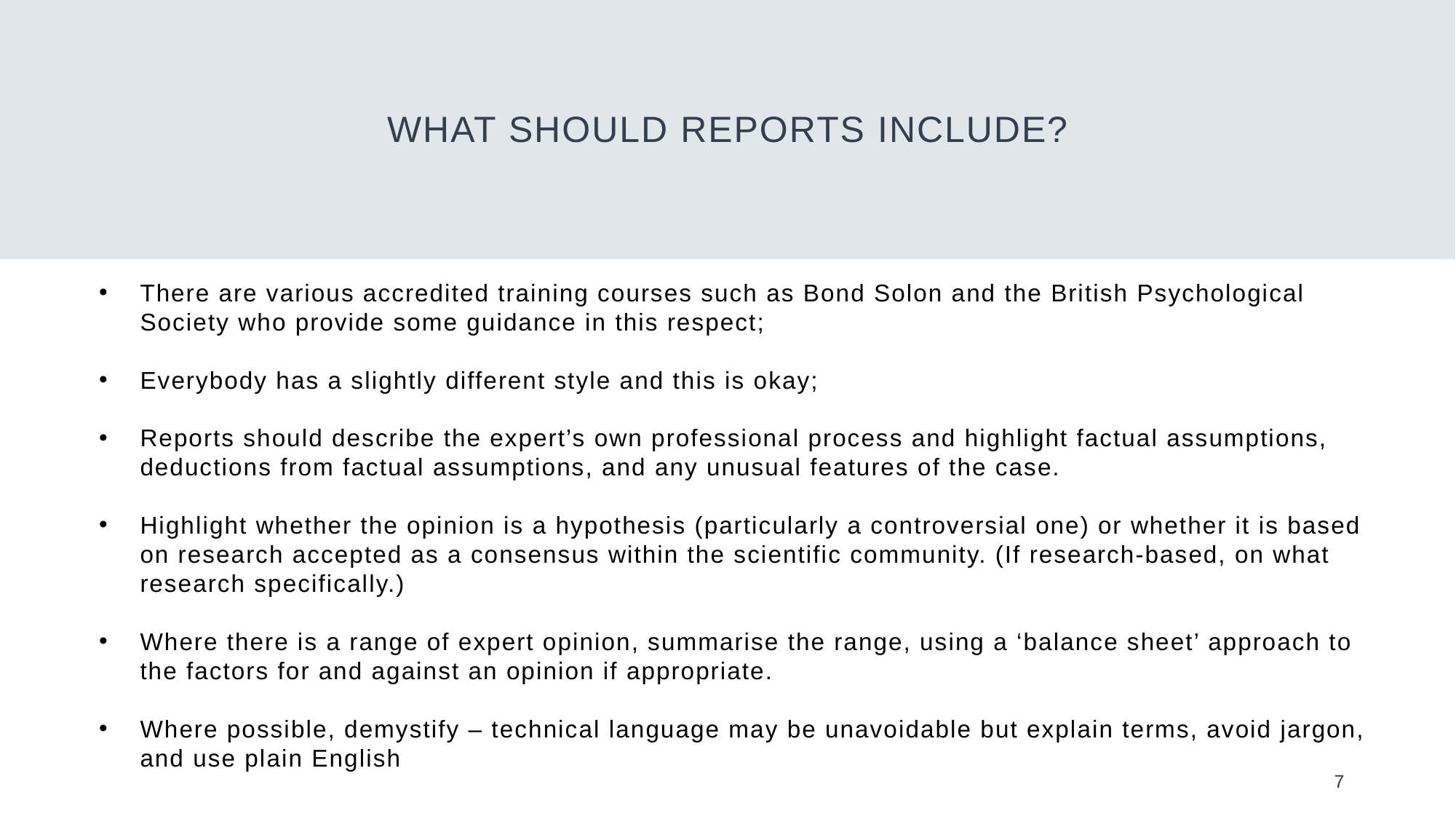

# What should reports include?
There are various accredited training courses such as Bond Solon and the British Psychological Society who provide some guidance in this respect;

Everybody has a slightly different style and this is okay;

Reports should describe the expert’s own professional process and highlight factual assumptions, deductions from factual assumptions, and any unusual features of the case.

Highlight whether the opinion is a hypothesis (particularly a controversial one) or whether it is based on research accepted as a consensus within the scientific community. (If research-based, on what research specifically.)

Where there is a range of expert opinion, summarise the range, using a ‘balance sheet’ approach to the factors for and against an opinion if appropriate.

Where possible, demystify – technical language may be unavoidable but explain terms, avoid jargon, and use plain English
7